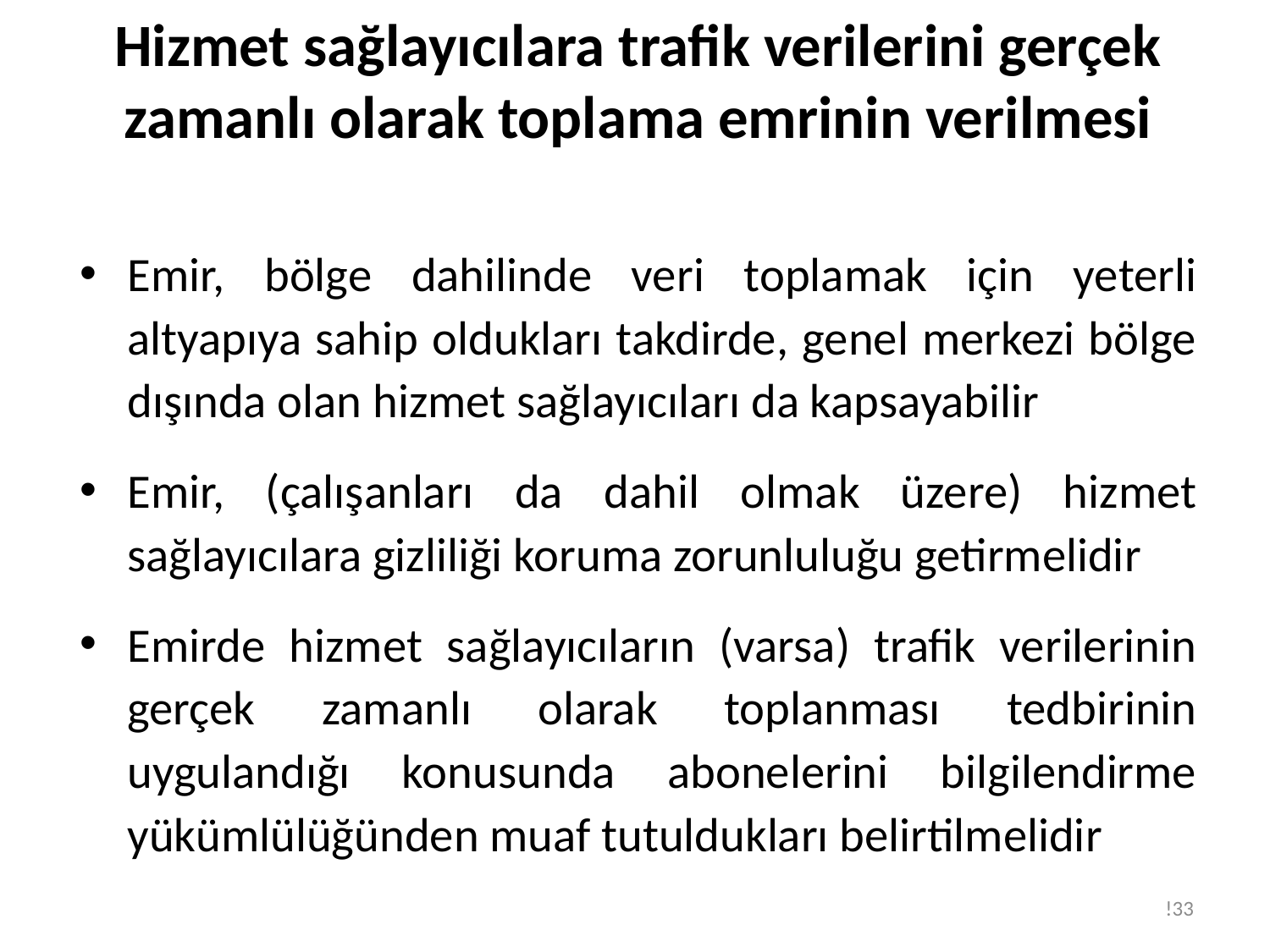

# Hizmet sağlayıcılara trafik verilerini gerçek zamanlı olarak toplama emrinin verilmesi
Emir, bölge dahilinde veri toplamak için yeterli altyapıya sahip oldukları takdirde, genel merkezi bölge dışında olan hizmet sağlayıcıları da kapsayabilir
Emir, (çalışanları da dahil olmak üzere) hizmet sağlayıcılara gizliliği koruma zorunluluğu getirmelidir
Emirde hizmet sağlayıcıların (varsa) trafik verilerinin gerçek zamanlı olarak toplanması tedbirinin uygulandığı konusunda abonelerini bilgilendirme yükümlülüğünden muaf tutuldukları belirtilmelidir
!33